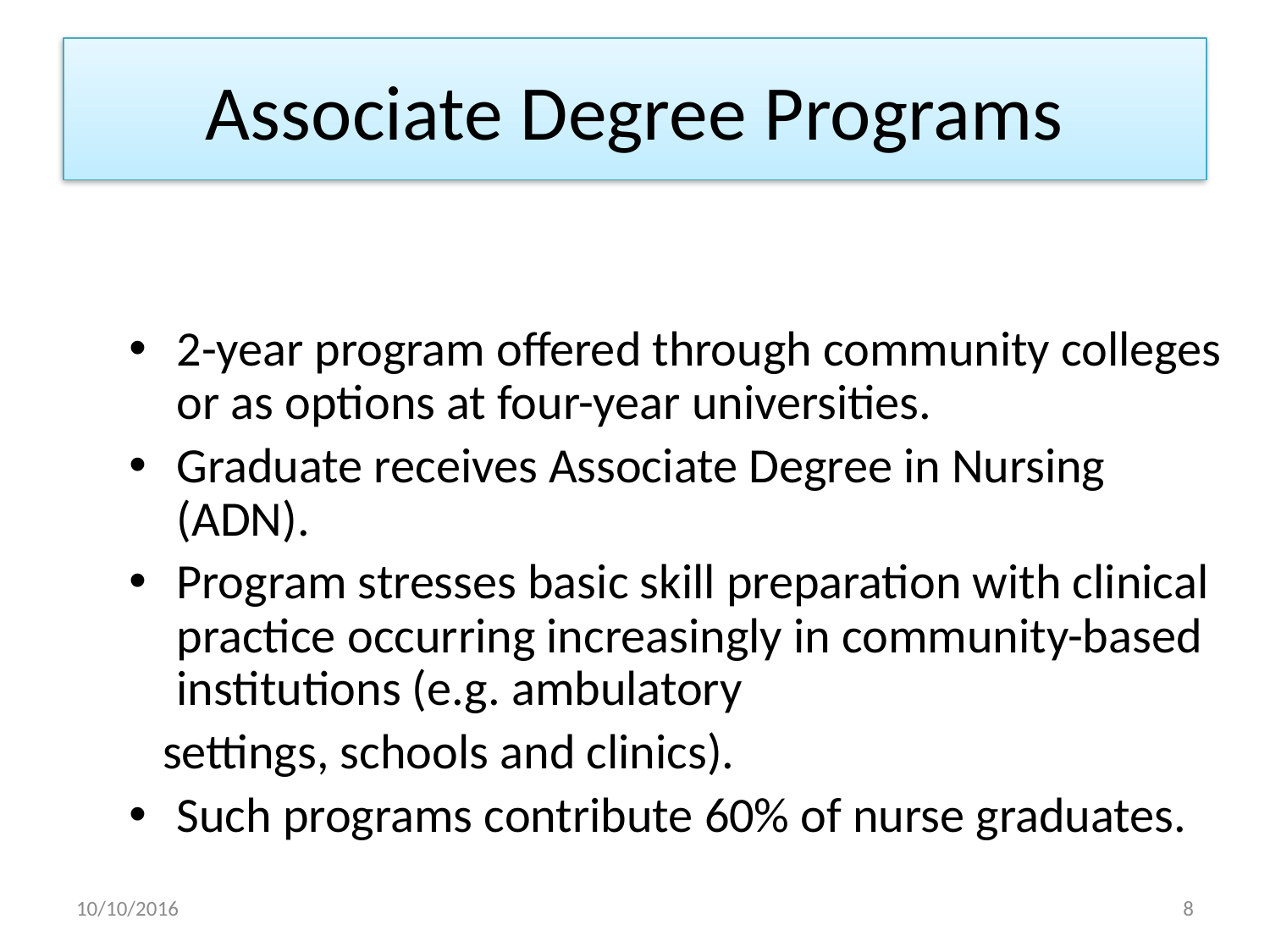

# Associate Degree Programs
2-year program offered through community colleges or as options at four-year universities.
Graduate receives Associate Degree in Nursing (ADN).
Program stresses basic skill preparation with clinical practice occurring increasingly in community-based institutions (e.g. ambulatory
   settings, schools and clinics).
Such programs contribute 60% of nurse graduates.
10/10/2016
8